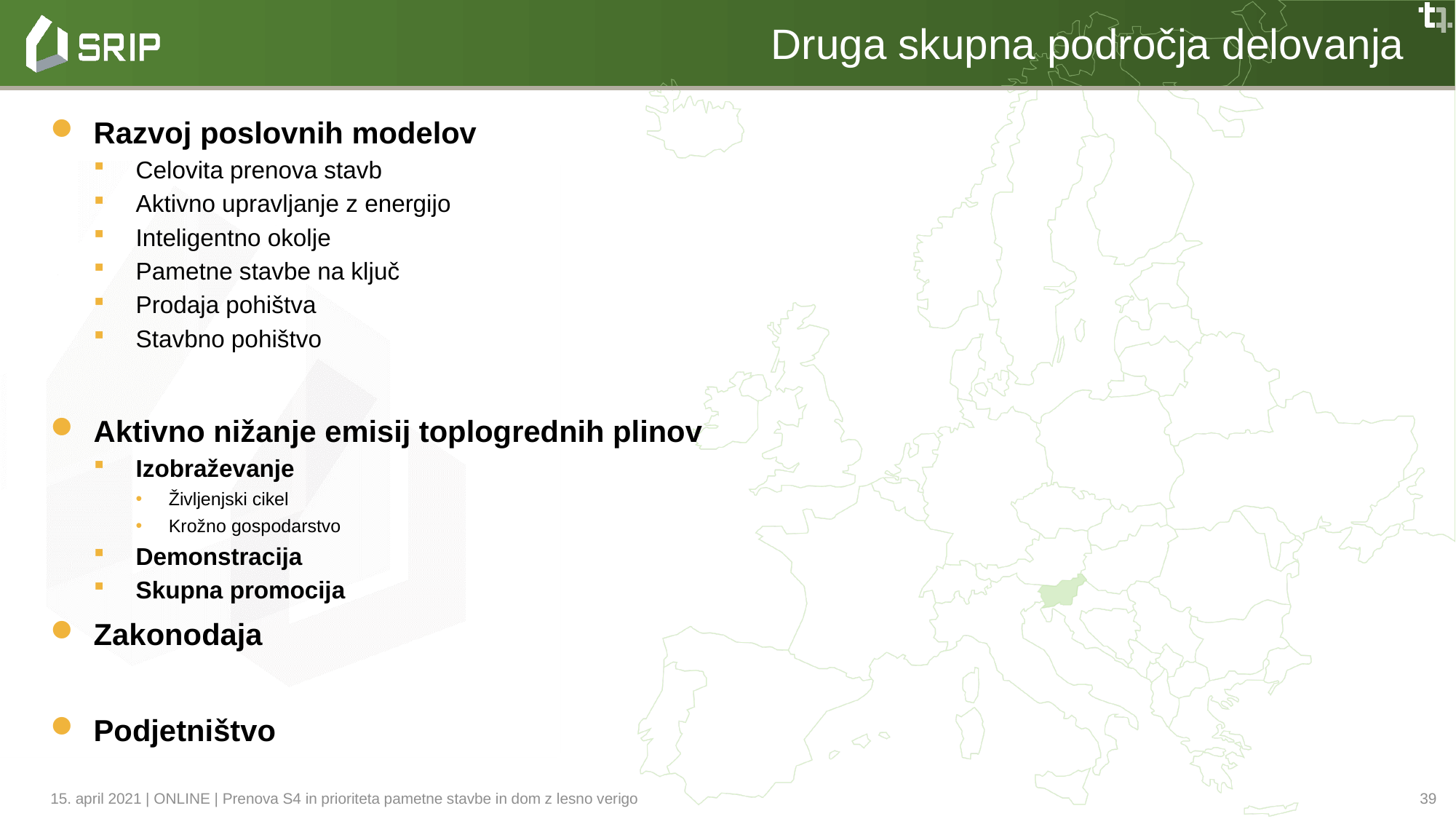

Druga skupna področja delovanja
Razvoj poslovnih modelov
Celovita prenova stavb
Aktivno upravljanje z energijo
Inteligentno okolje
Pametne stavbe na ključ
Prodaja pohištva
Stavbno pohištvo

Aktivno nižanje emisij toplogrednih plinov
Izobraževanje
Življenjski cikel
Krožno gospodarstvo
Demonstracija
Skupna promocija
Zakonodaja

Podjetništvo

39
15. april 2021 | ONLINE | Prenova S4 in prioriteta pametne stavbe in dom z lesno verigo